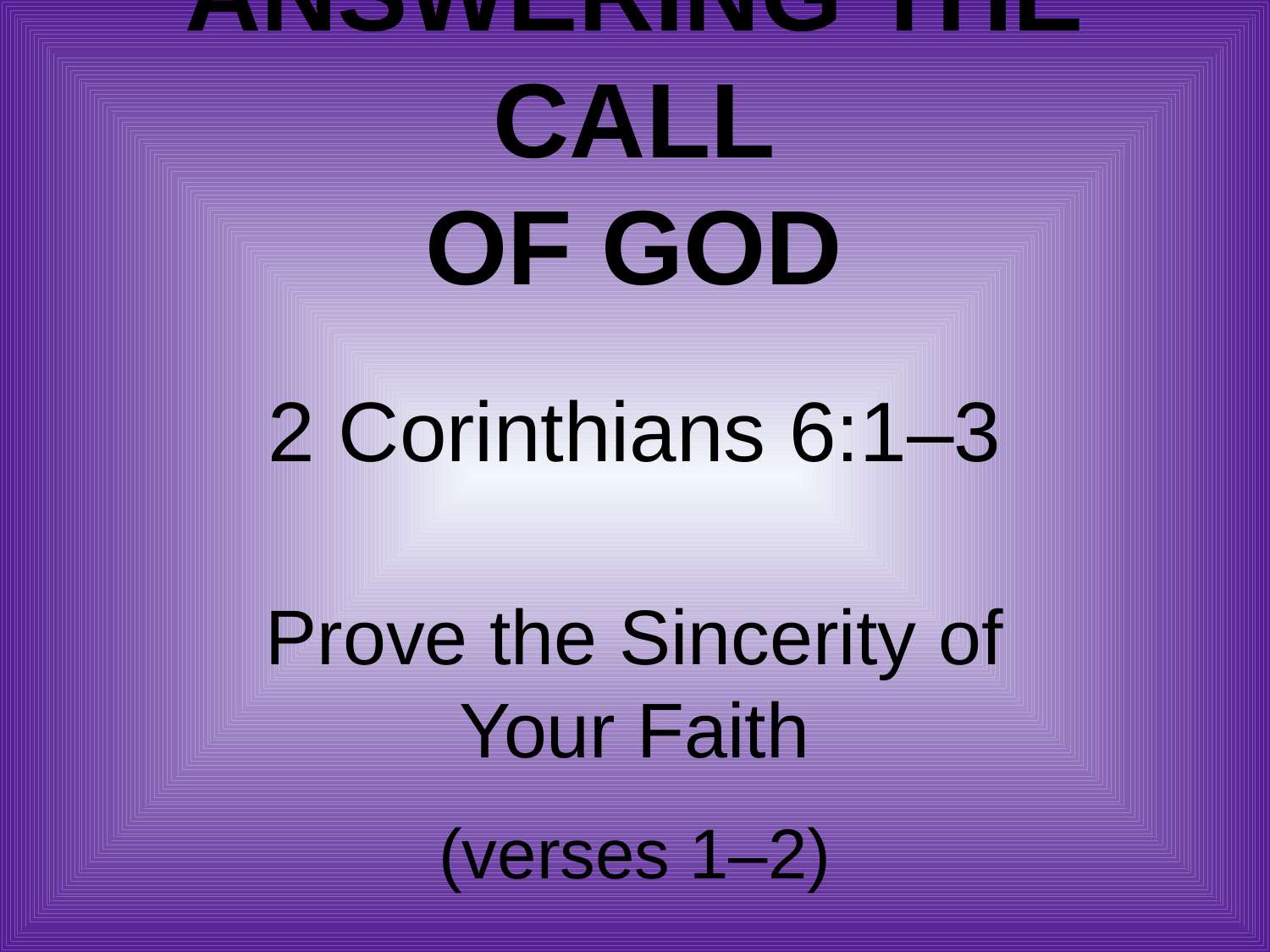

# Answering the Call of God
2 Corinthians 6:1–3

Prove the Sincerity of
Your Faith
(verses 1–2)